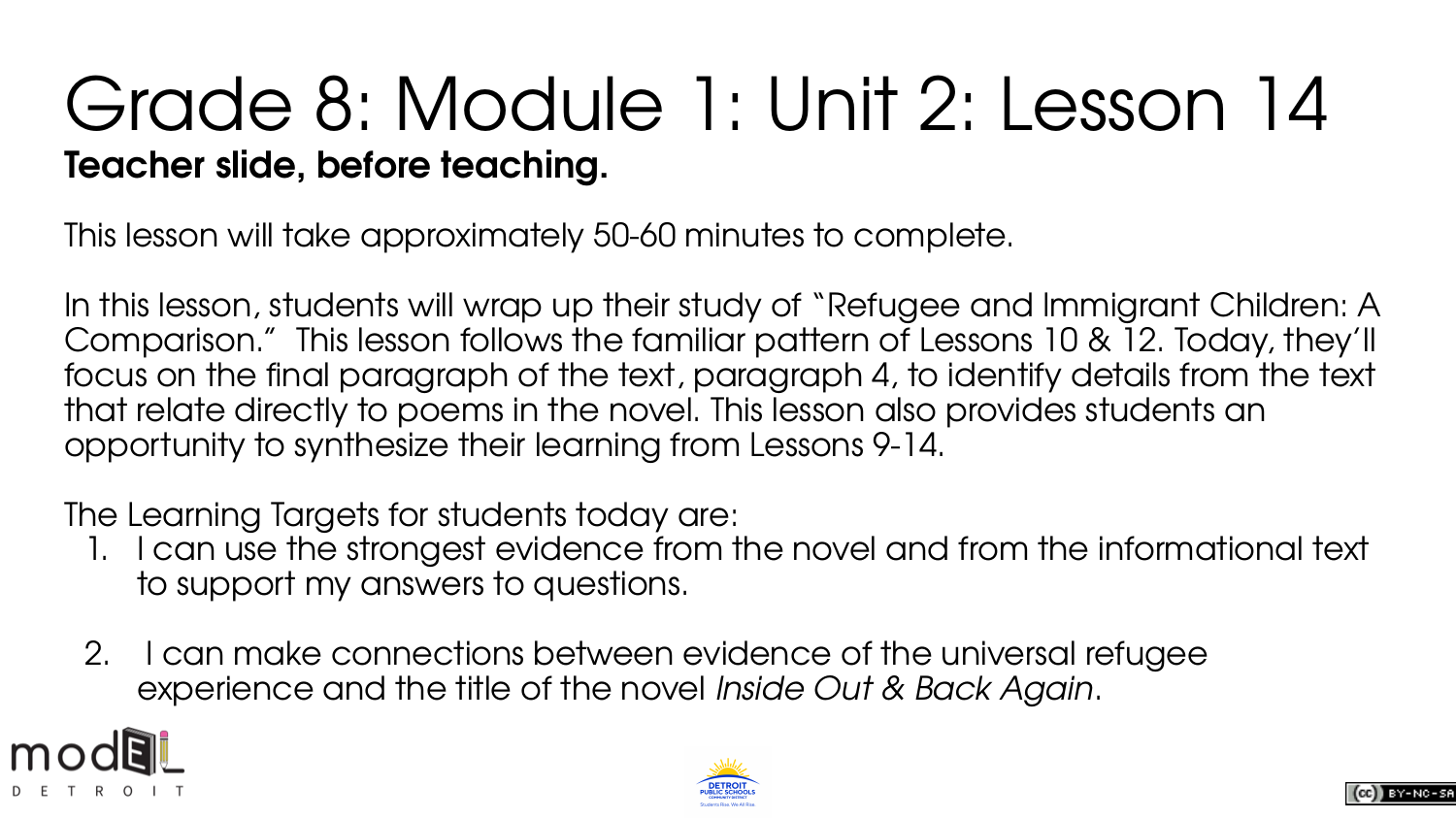

# Grade 8: Module 1: Unit 2: Lesson 14 Teacher slide, before teaching.
This lesson will take approximately 50-60 minutes to complete.

In this lesson, students will wrap up their study of “Refugee and Immigrant Children: A Comparison.”  This lesson follows the familiar pattern of Lessons 10 & 12. Today, they’ll  focus on the final paragraph of the text, paragraph 4, to identify details from the text that relate directly to poems in the novel. This lesson also provides students an opportunity to synthesize their learning from Lessons 9-14.
The Learning Targets for students today are:
I can use the strongest evidence from the novel and from the informational text to support my answers to questions.
 I can make connections between evidence of the universal refugee experience and the title of the novel Inside Out & Back Again.